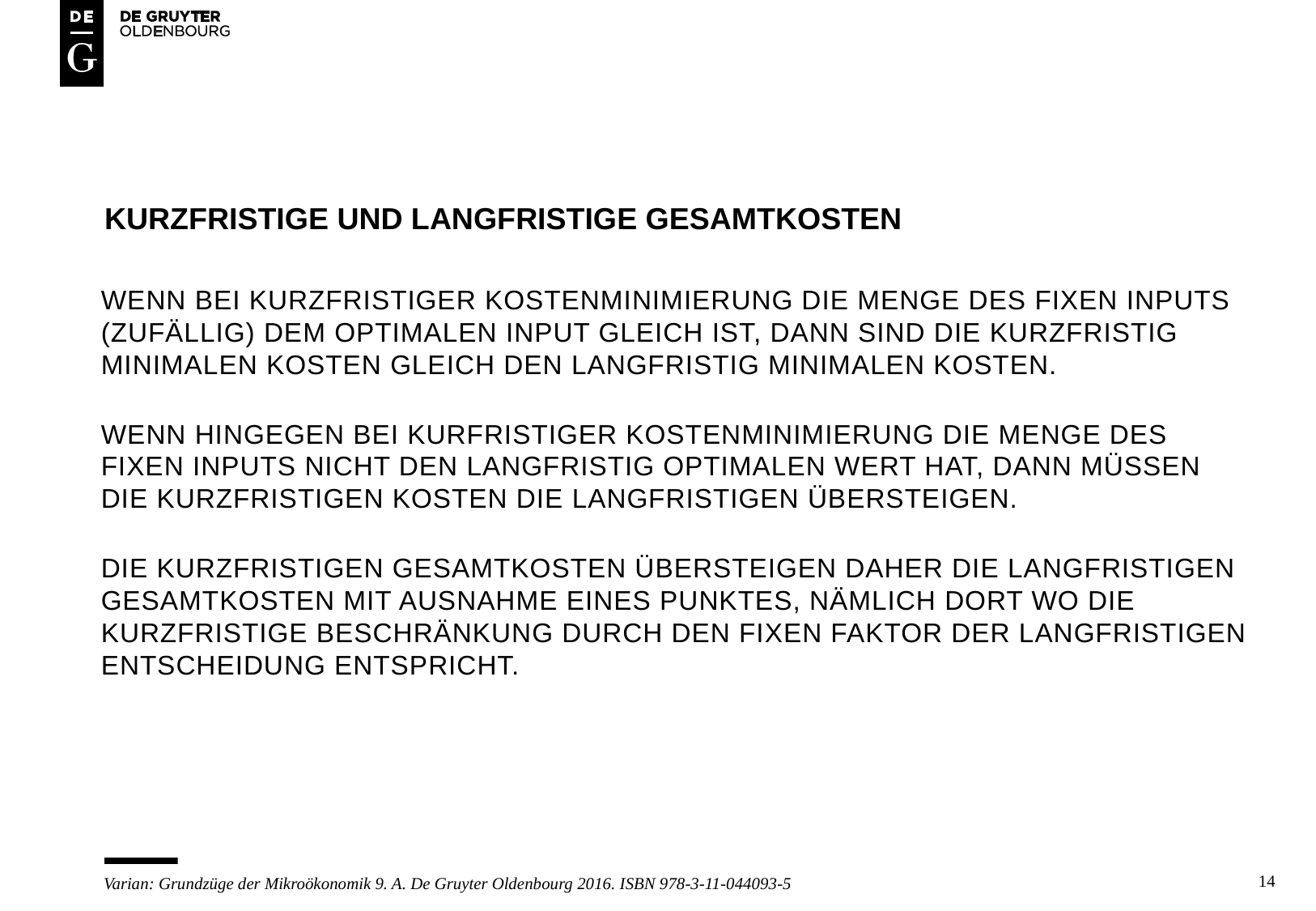

# KURZFRISTIGE UND LANGFRISTIGE GESAMTKOSTEN
WENN BEI KURZFRISTIGER KOSTENMINIMIERUNG DIE MENGE DES FIXEN INPUTS  (ZUFÄLLIG) DEM OPTIMALEN INPUT GLEICH IST, DANN SIND DIE KURZFRISTIG MINIMALEN KOSTEN GLEICH DEN LANGFRISTIG MINIMALEN KOSTEN.
WENN HINGEGEN BEI KURFRISTIGER KOSTENMINIMIERUNG DIE MENGE DES FIXEN INPUTS NICHT DEN LANGFRISTIG OPTIMALEN WERT HAT, DANN MÜSSEN DIE KURZFRISTigEN KOSTEN DIE LANGFRISTIGEN ÜBERSTEIGEN.
DIE KURZfRISTIGEN GESAMTKOSTEN ÜBERSTEIGEN DAHER DIE LANGFRISTIGEN GESAMTKOSTEN MIT AUSNAHME EINES PUNKTES, NÄMLICH DORT WO DIE KURZFRISTIGE BESCHRÄNKUNG DURCH DEN FIXEN FAKTOR DER LANGFRISTIGEN ENTSCHEIDUNG ENTSPRICHT.
14
Varian: Grundzüge der Mikroökonomik 9. A. De Gruyter Oldenbourg 2016. ISBN 978-3-11-044093-5